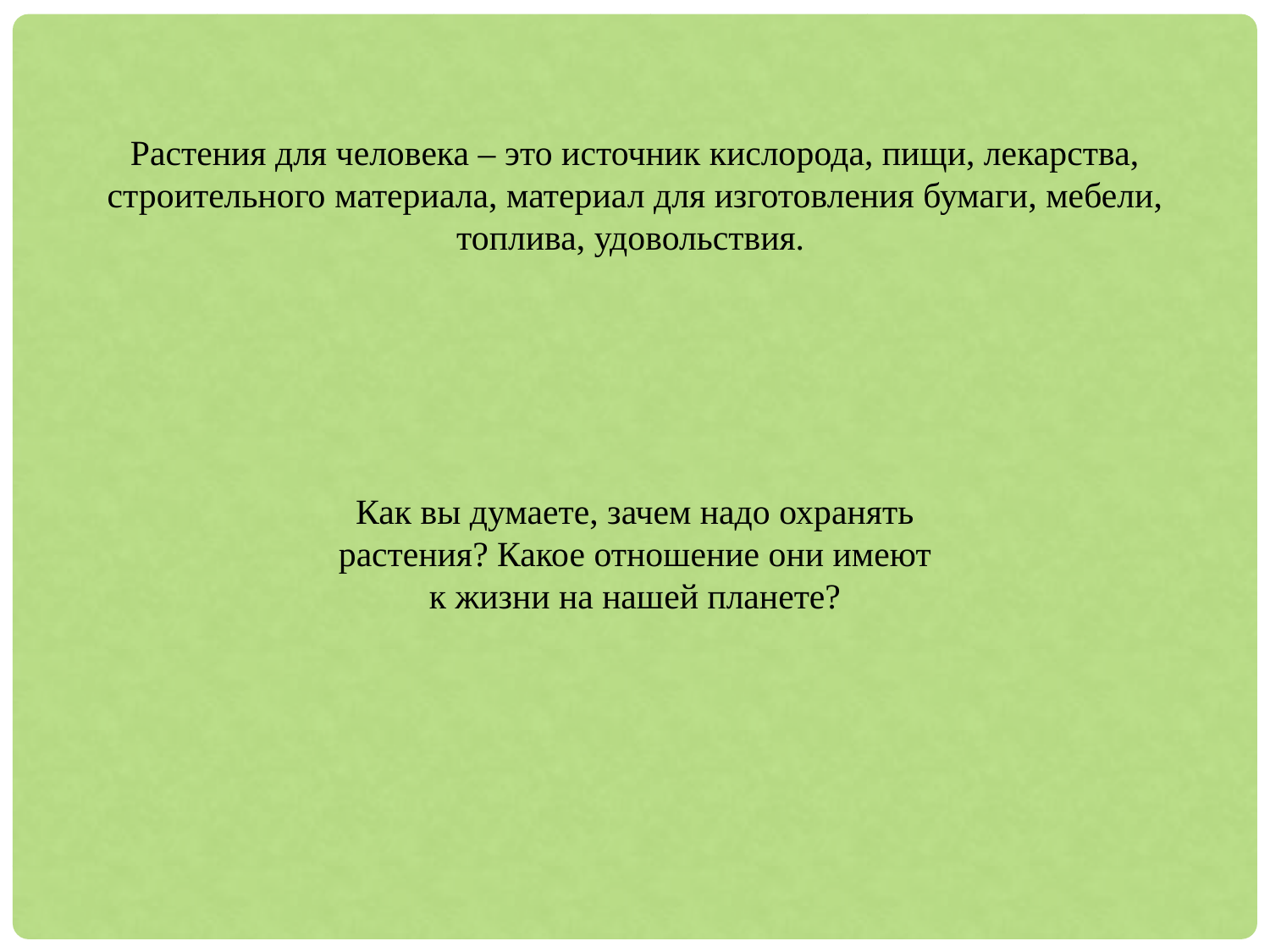

Растения для человека – это источник кислорода, пищи, лекарства, строительного материала, материал для изготовления бумаги, мебели, топлива, удовольствия.
Как вы думаете, зачем надо охранять растения? Какое отношение они имеют к жизни на нашей планете?